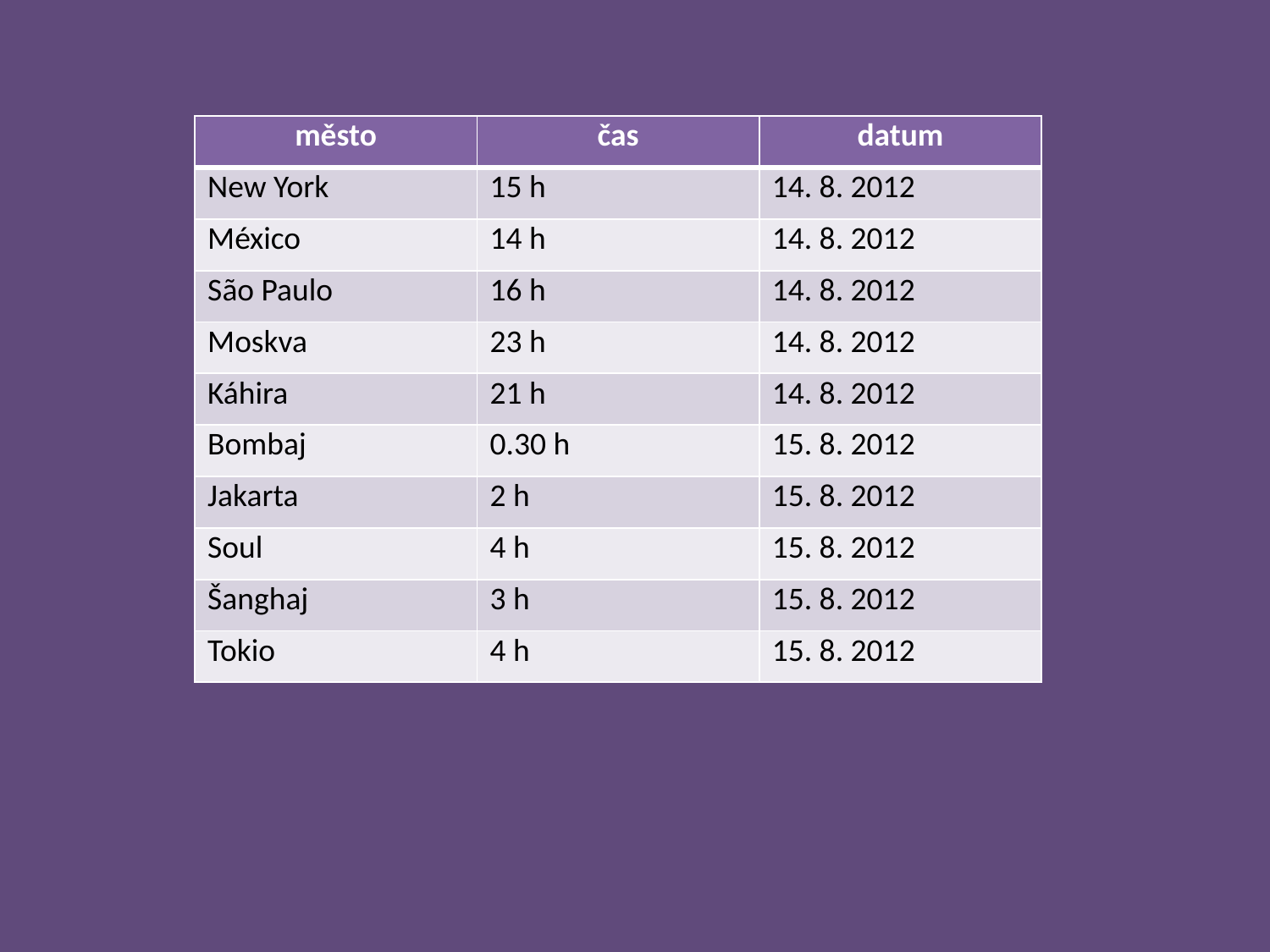

| město | čas | datum |
| --- | --- | --- |
| New York | 15 h | 14. 8. 2012 |
| México | 14 h | 14. 8. 2012 |
| São Paulo | 16 h | 14. 8. 2012 |
| Moskva | 23 h | 14. 8. 2012 |
| Káhira | 21 h | 14. 8. 2012 |
| Bombaj | 0.30 h | 15. 8. 2012 |
| Jakarta | 2 h | 15. 8. 2012 |
| Soul | 4 h | 15. 8. 2012 |
| Šanghaj | 3 h | 15. 8. 2012 |
| Tokio | 4 h | 15. 8. 2012 |